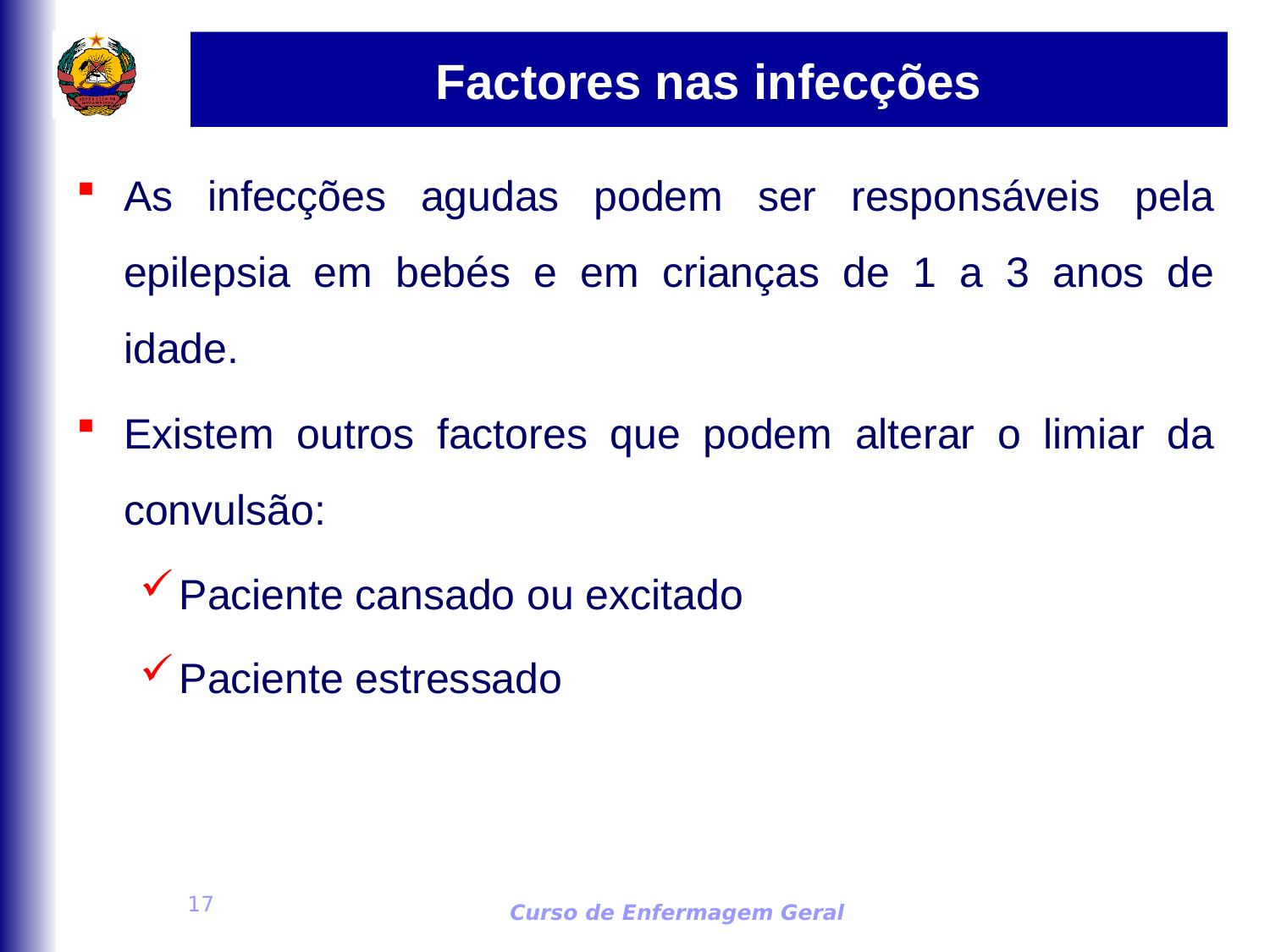

# Factores nas infecções
As infecções agudas podem ser responsáveis pela epilepsia em bebés e em crianças de 1 a 3 anos de idade.
Existem outros factores que podem alterar o limiar da convulsão:
Paciente cansado ou excitado
Paciente estressado
17
Curso de Enfermagem Geral